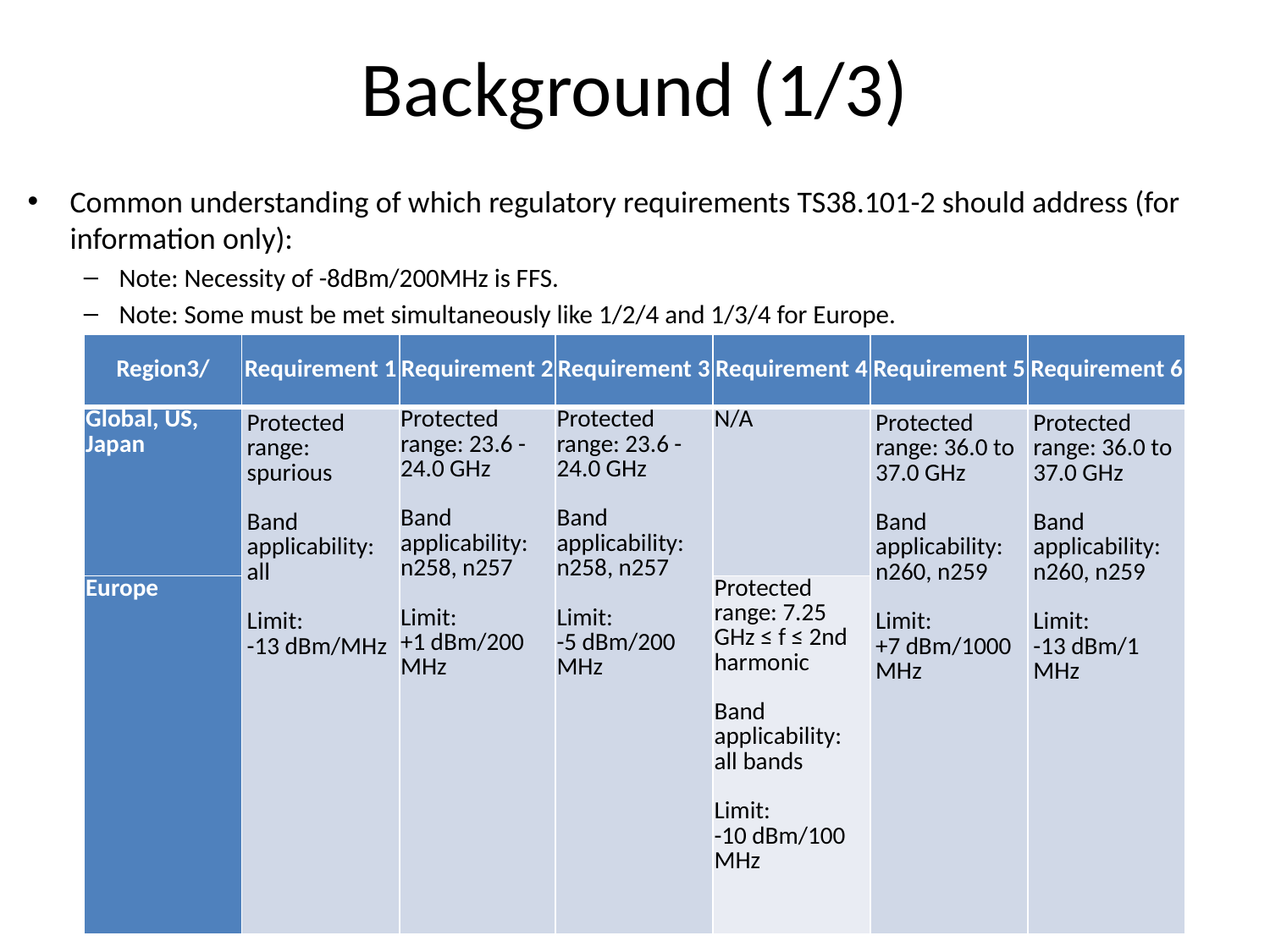

# Background (1/3)
Common understanding of which regulatory requirements TS38.101-2 should address (for information only):
Note: Necessity of -8dBm/200MHz is FFS.
Note: Some must be met simultaneously like 1/2/4 and 1/3/4 for Europe.
| Region3/ | Requirement 1 | Requirement 2 | Requirement 3 | Requirement 4 | Requirement 5 | Requirement 6 |
| --- | --- | --- | --- | --- | --- | --- |
| Global, US, Japan | Protected range: spurious Band applicability: all Limit: -13 dBm/MHz | Protected range: 23.6 - 24.0 GHz Band applicability: n258, n257 Limit: +1 dBm/200 MHz | Protected range: 23.6 - 24.0 GHz Band applicability: n258, n257 Limit: -5 dBm/200 MHz | N/A | Protected range: 36.0 to 37.0 GHz Band applicability: n260, n259 Limit: +7 dBm/1000 MHz | Protected range: 36.0 to 37.0 GHz Band applicability: n260, n259 Limit: -13 dBm/1 MHz |
| Europe |  |  |  | Protected range: 7.25 GHz ≤ f ≤ 2nd harmonic Band applicability: all bands Limit: -10 dBm/100 MHz |  |  |